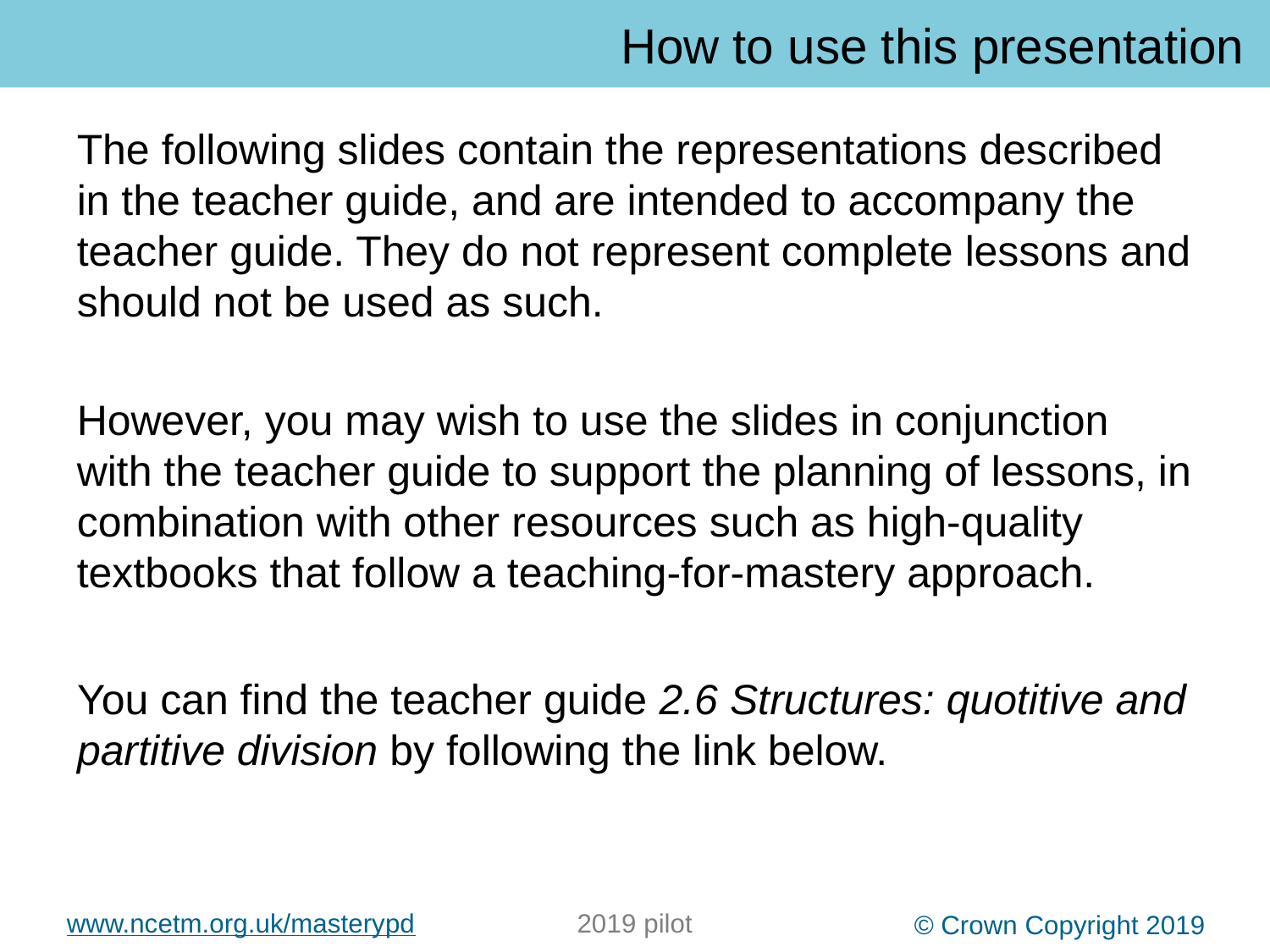

How to use this presentation
You can find the teacher guide 2.6 Structures: quotitive and partitive division by following the link below.